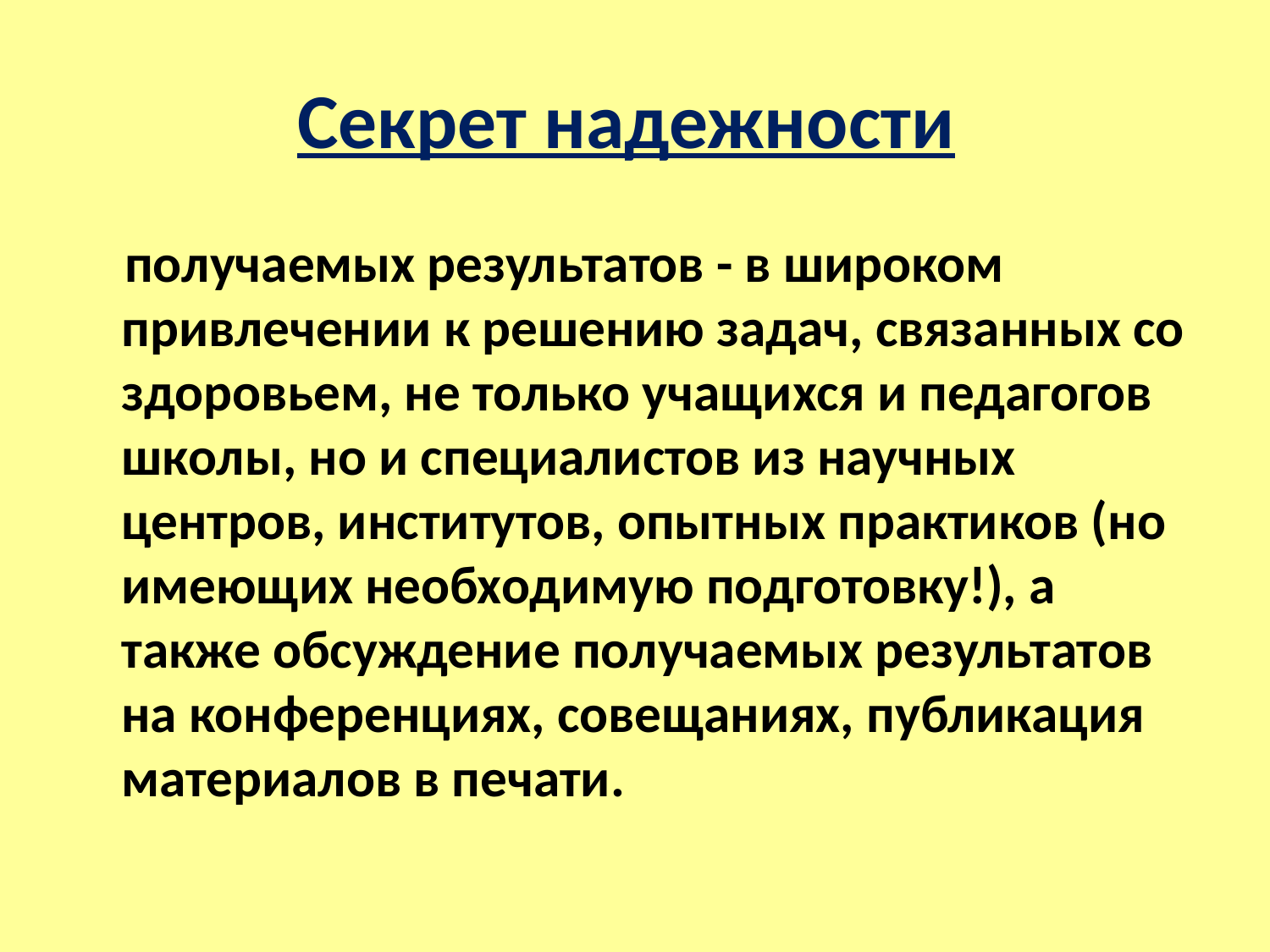

# Секрет надежности
    получаемых результатов - в широком привлечении к решению задач, связанных со здоровьем, не только учащихся и педагогов школы, но и специалистов из научных центров, институтов, опытных практиков (но имеющих необходимую подготовку!), а также обсуждение получаемых результатов на конференциях, совещаниях, публикация материалов в печати.